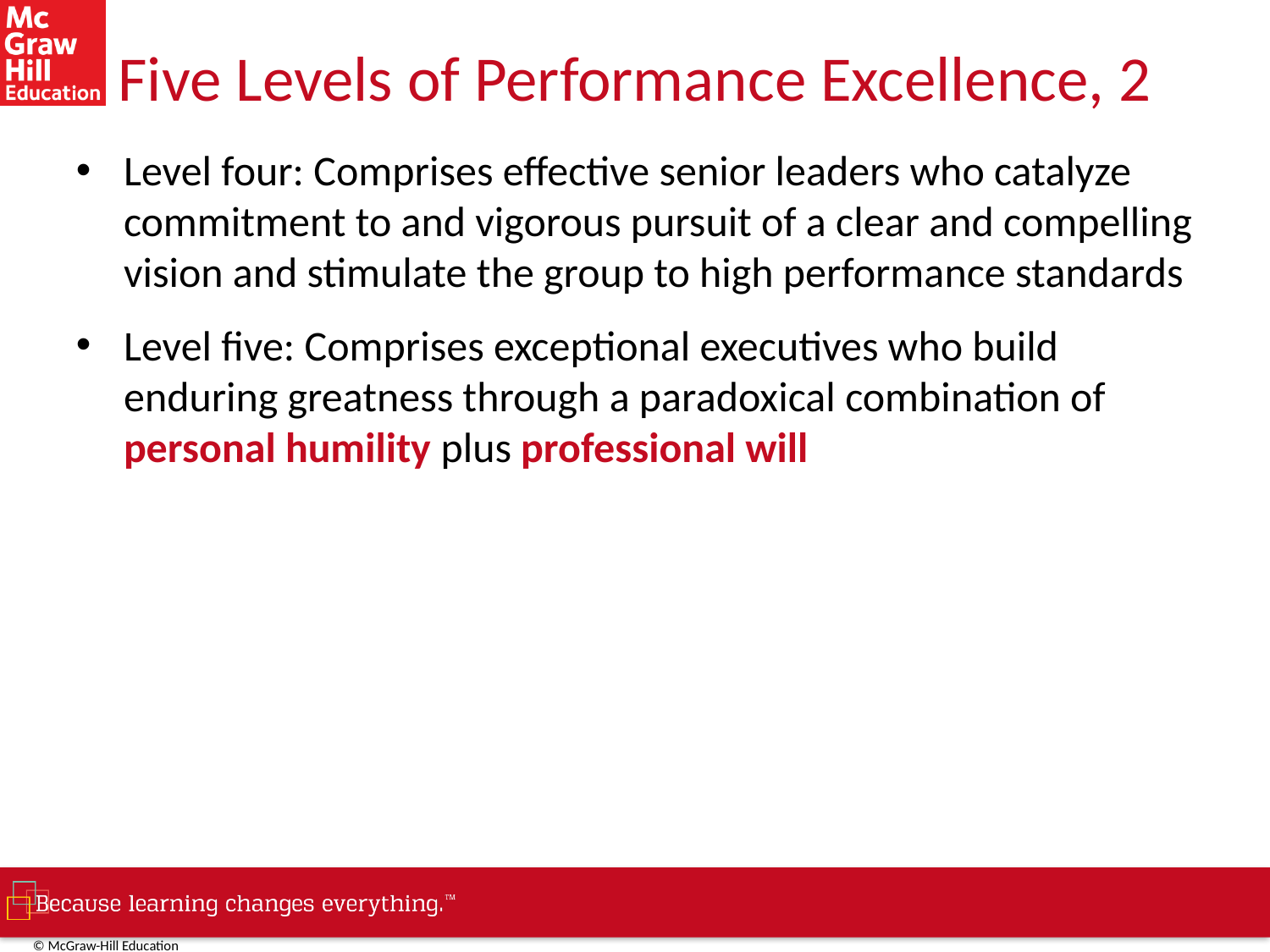

# Five Levels of Performance Excellence, 2
Level four: Comprises effective senior leaders who catalyze commitment to and vigorous pursuit of a clear and compelling vision and stimulate the group to high performance standards
Level five: Comprises exceptional executives who build enduring greatness through a paradoxical combination of personal humility plus professional will